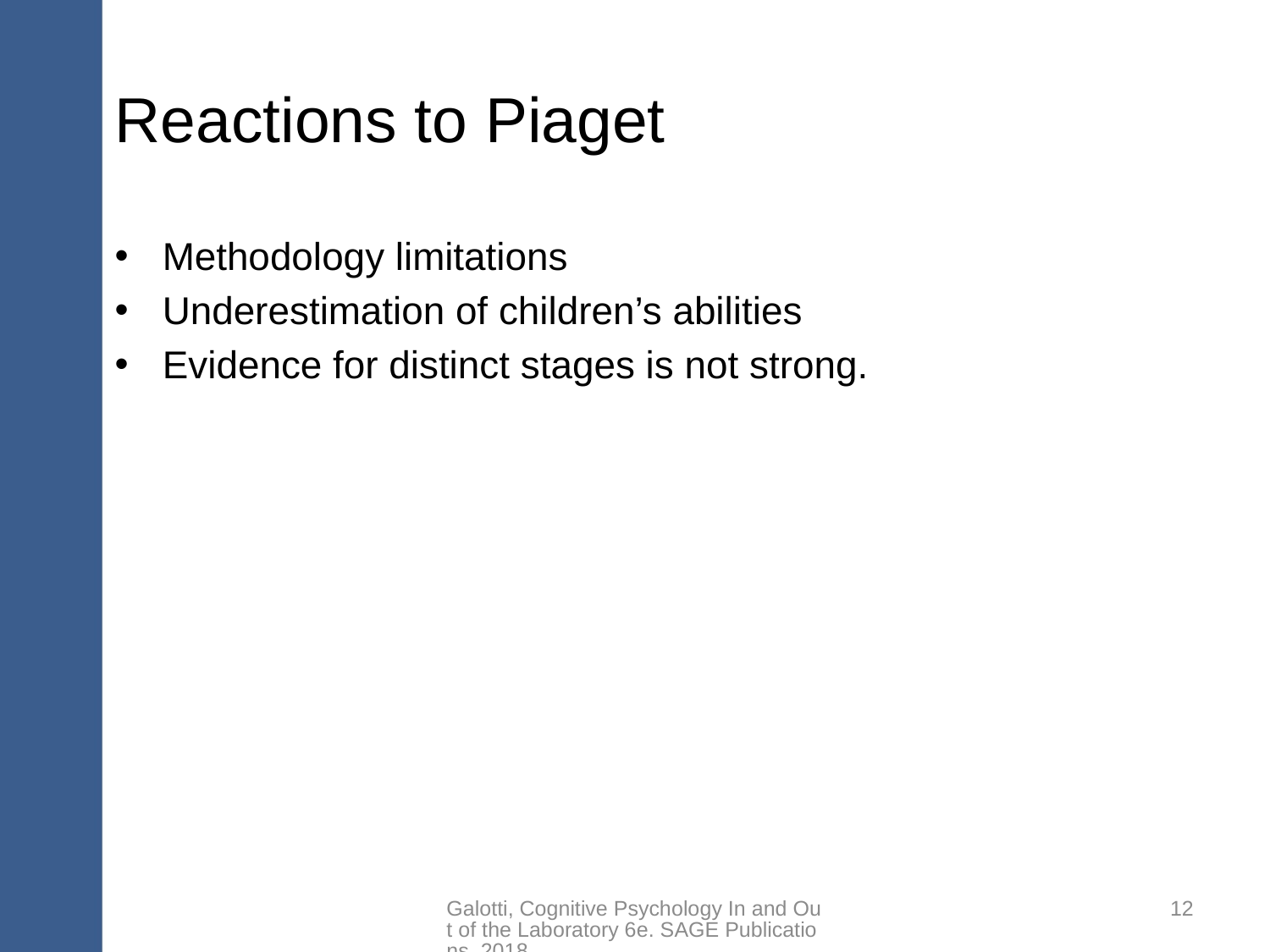

# Reactions to Piaget
Methodology limitations
Underestimation of children’s abilities
Evidence for distinct stages is not strong.
Galotti, Cognitive Psychology In and Out of the Laboratory 6e. SAGE Publications, 2018.
12